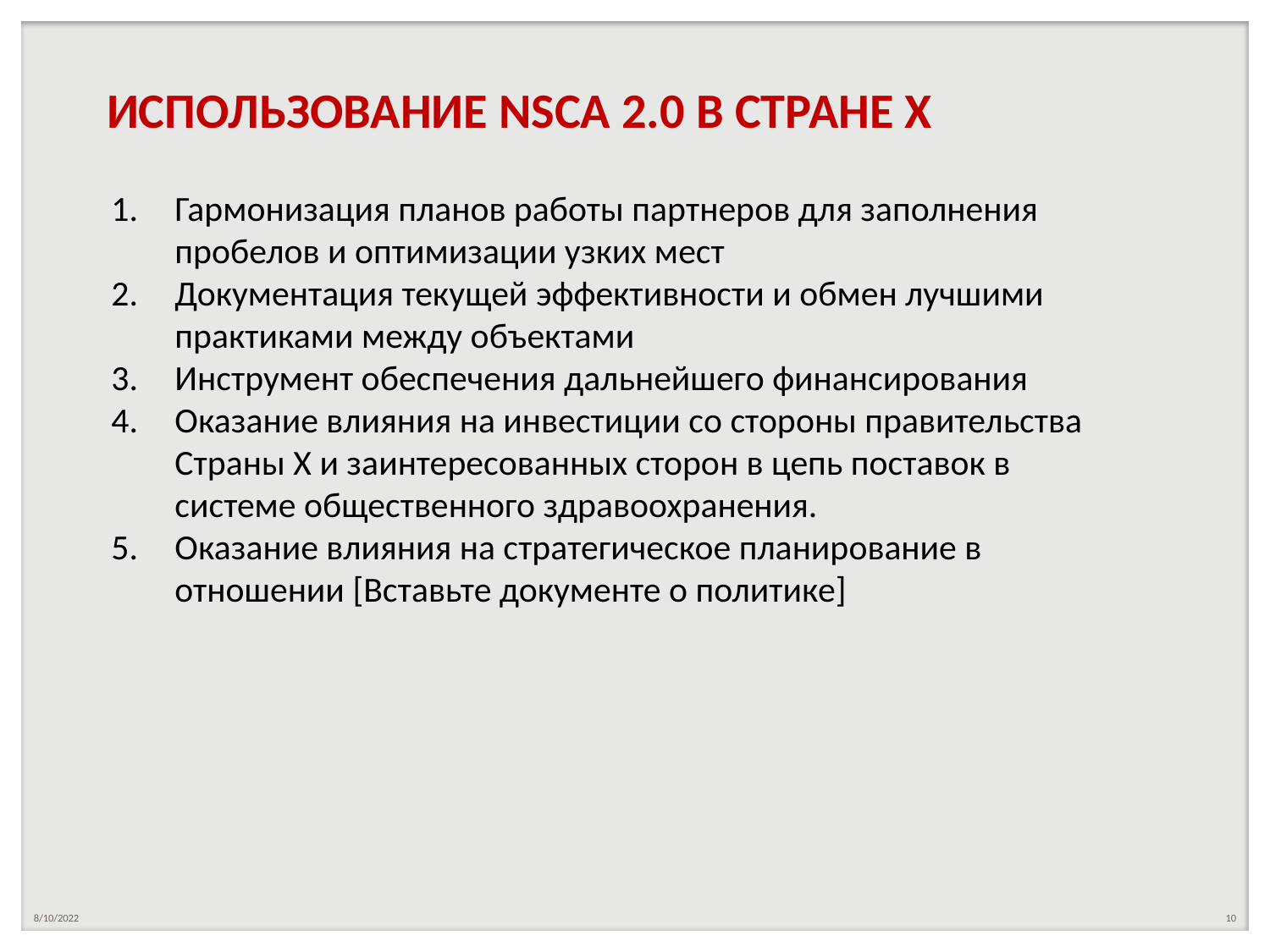

# ИСПОЛЬЗОВАНИЕ NSCA 2.0 В СТРАНЕ Х
Гармонизация планов работы партнеров для заполнения пробелов и оптимизации узких мест
Документация текущей эффективности и обмен лучшими практиками между объектами
Инструмент обеспечения дальнейшего финансирования
Оказание влияния на инвестиции со стороны правительства Страны Х и заинтересованных сторон в цепь поставок в системе общественного здравоохранения.
Оказание влияния на стратегическое планирование в отношении [Вставьте документе о политике]

8/10/2022
10